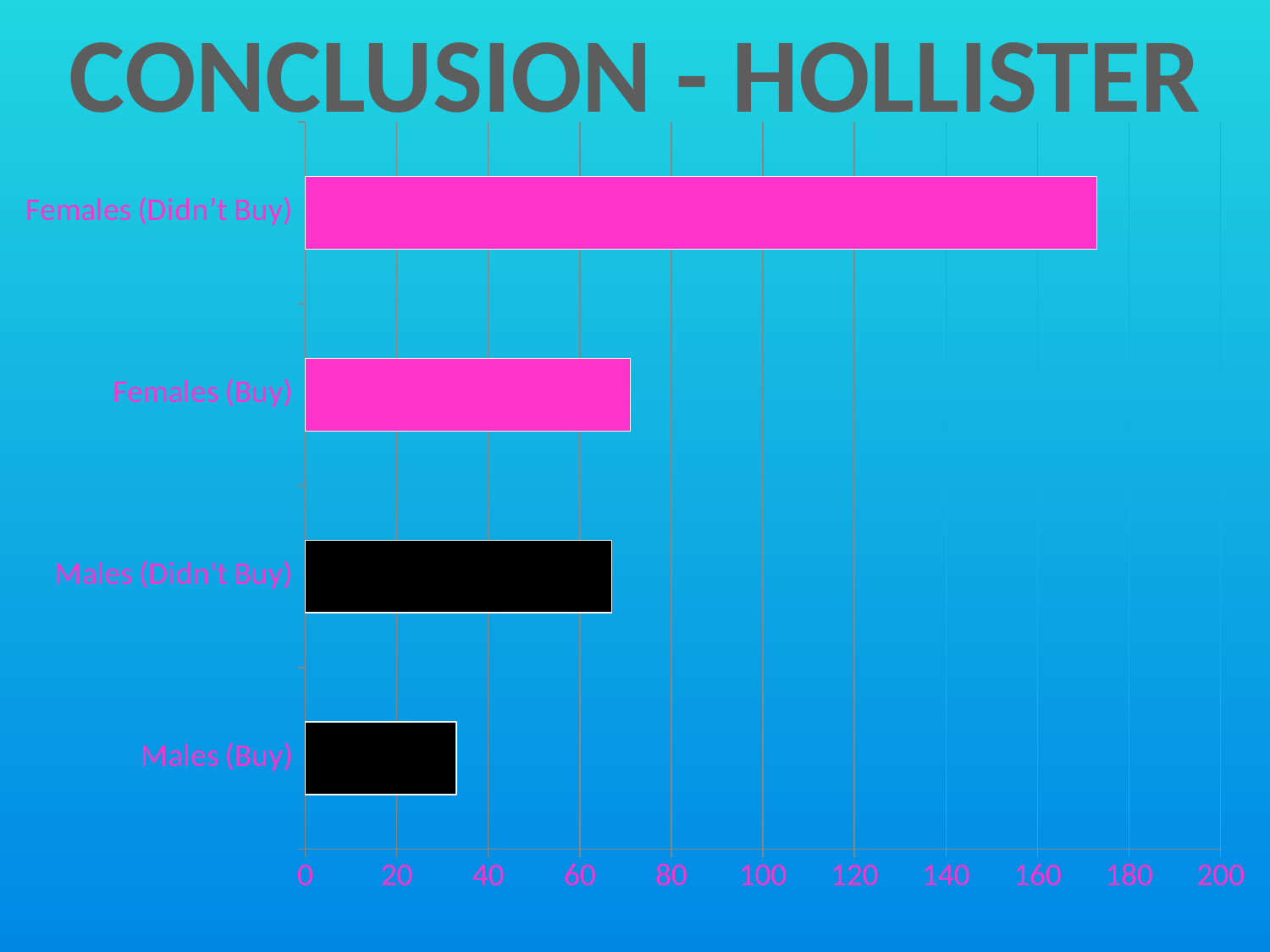

CONCLUSION - HOLLISTER

### Chart

| Category | Hollister |
|---|---|
| Males (Buy) | 33.0 |
| Males (Didn't Buy) | 67.0 |
| Females (Buy) | 71.0 |
| Females (Didn’t Buy) | 173.0 |